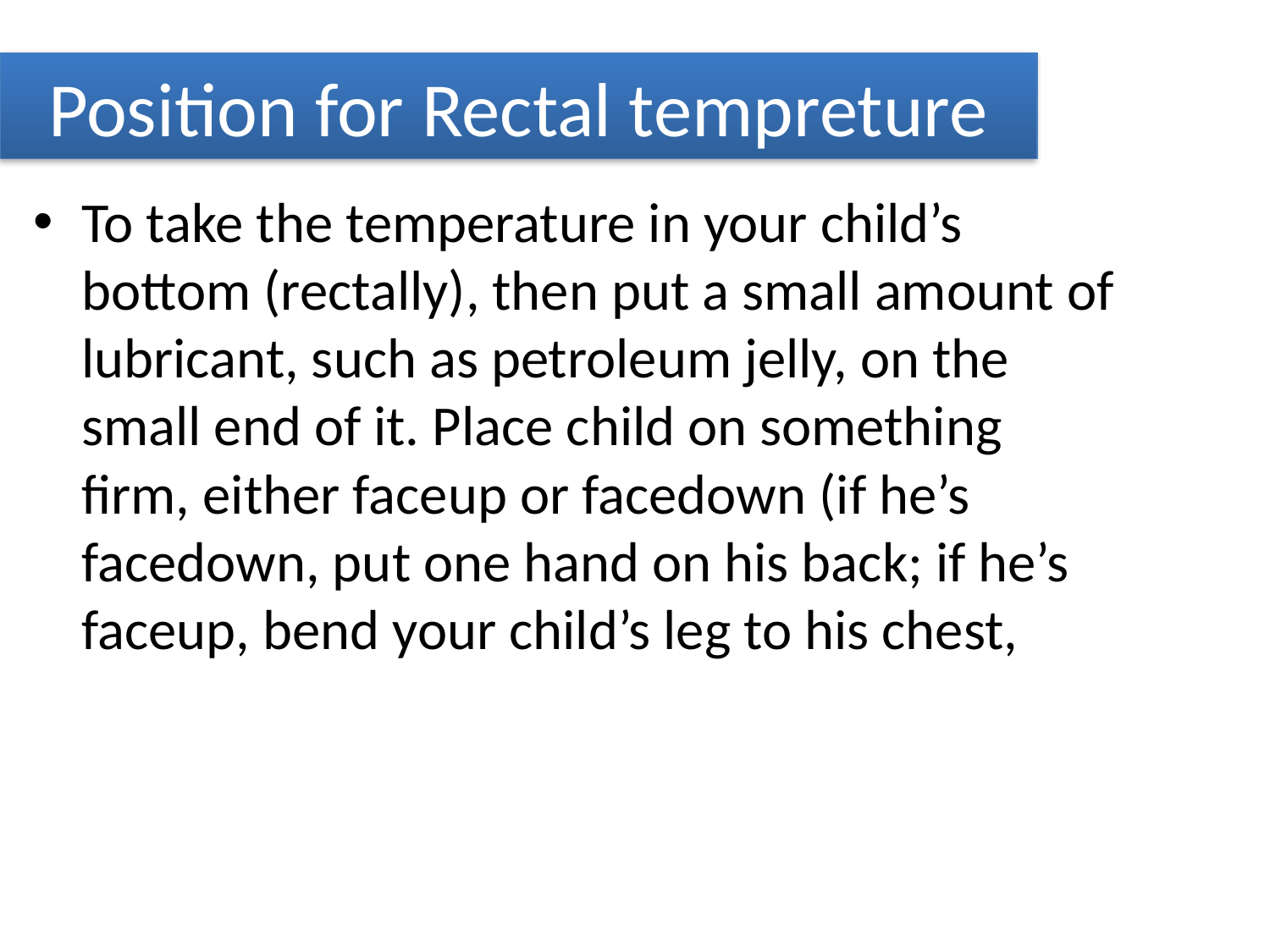

# Position for Rectal tempreture
To take the temperature in your child’s bottom (rectally), then put a small amount of lubricant, such as petroleum jelly, on the small end of it. Place child on something firm, either faceup or facedown (if he’s facedown, put one hand on his back; if he’s faceup, bend your child’s leg to his chest,